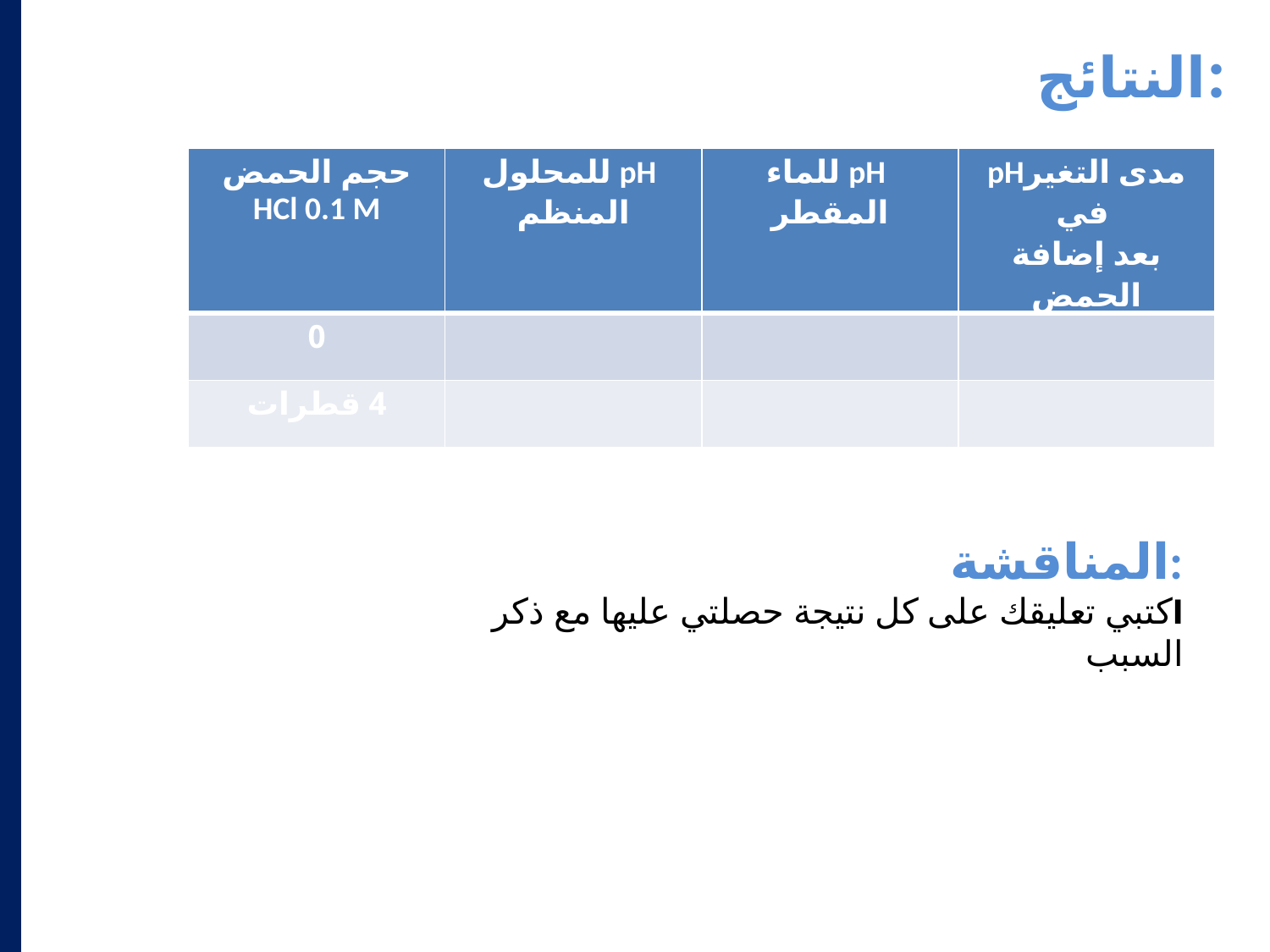

النتائج:
| حجم الحمض HCl 0.1 M | pH للمحلول المنظم | pH للماء المقطر | pHمدى التغير في بعد إضافة الحمض |
| --- | --- | --- | --- |
| 0 |  |  |  |
| 4 قطرات |  |  |  |
المناقشة:
اكتبي تعليقك على كل نتيجة حصلتي عليها مع ذكر السبب